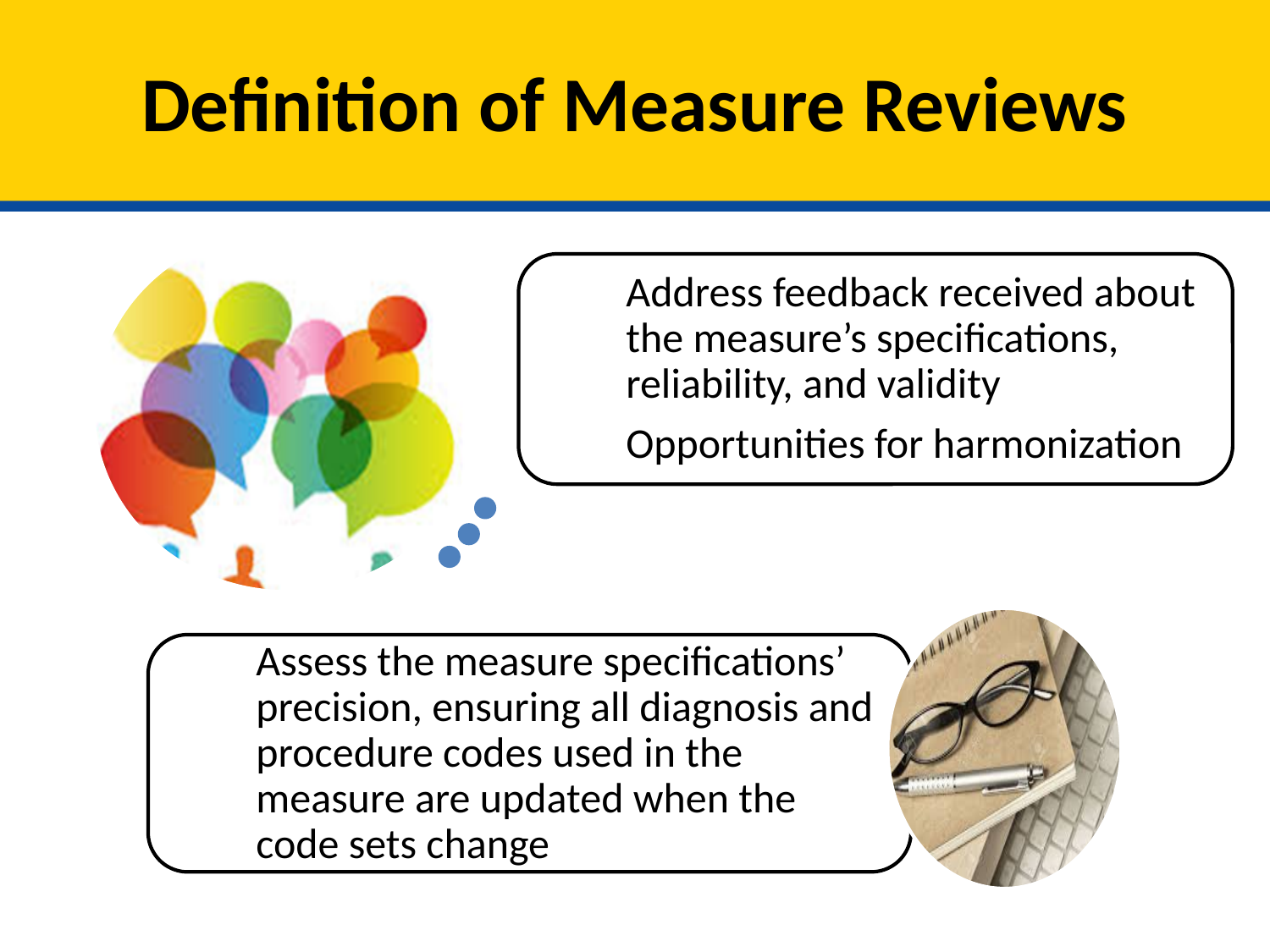

21
# Definition of Measure Reviews
Assess the measure specifications’ precision, ensuring all diagnosis and
procedure codes used in the measure are updated when the code sets change
Address feedback received about the measure’s specifications, reliability, and validity
Opportunities for harmonization